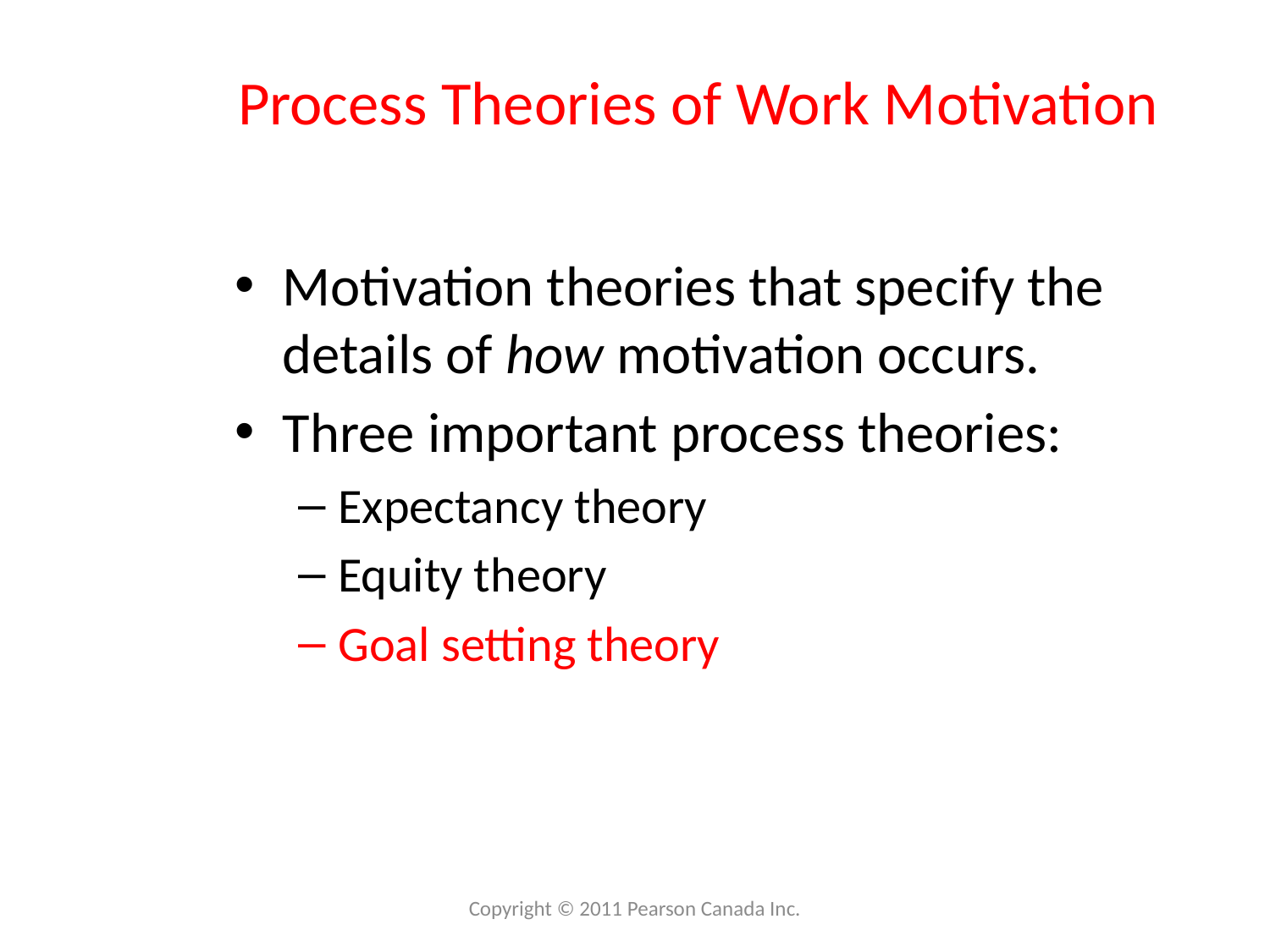

# Process Theories of Work Motivation
Motivation theories that specify the details of how motivation occurs.
Three important process theories:
Expectancy theory
Equity theory
Goal setting theory
Copyright © 2011 Pearson Canada Inc.